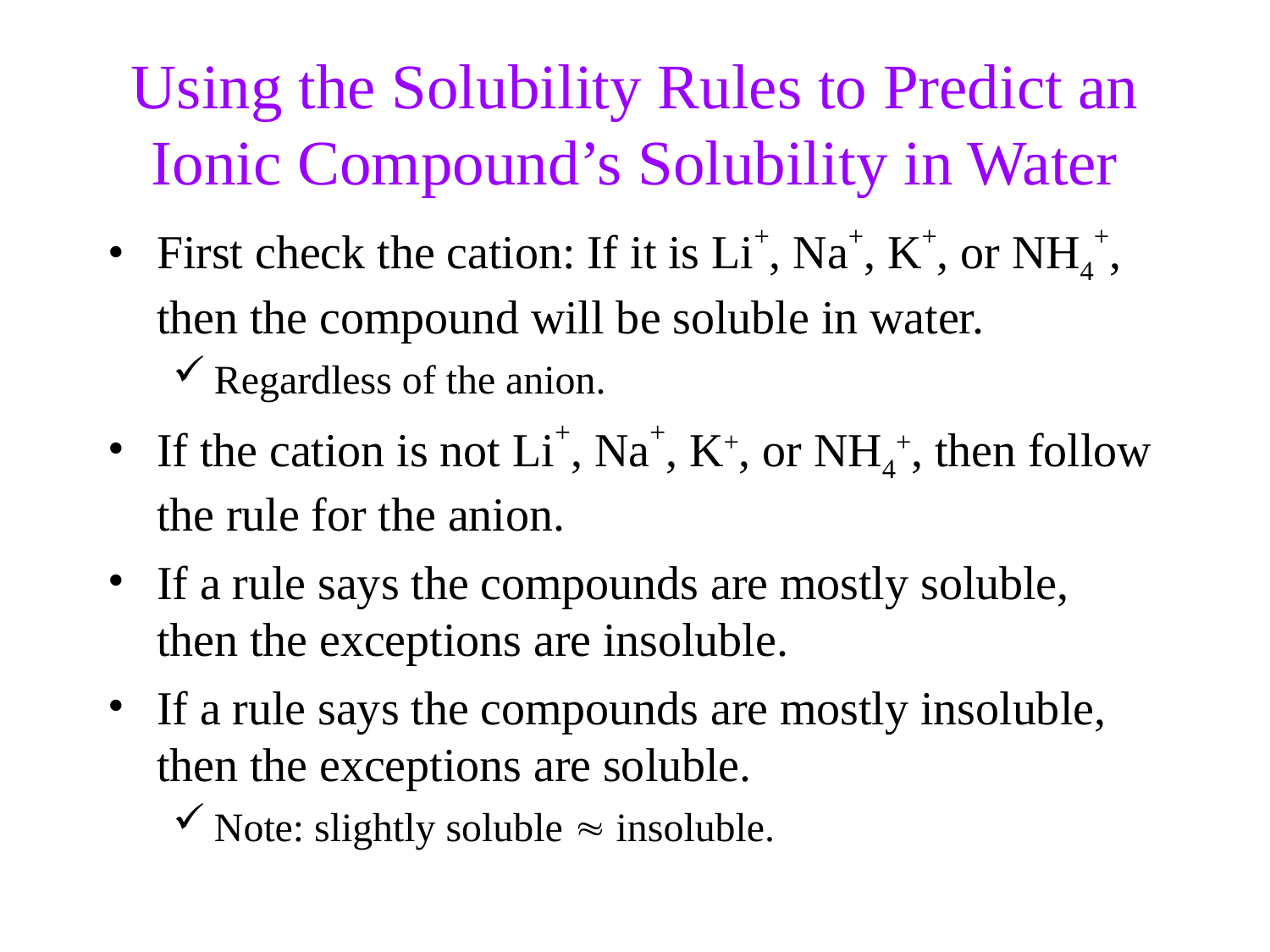

Using the Solubility Rules to Predict an Ionic Compound’s Solubility in Water
First check the cation: If it is Li+, Na+, K+, or NH4+, then the compound will be soluble in water.
Regardless of the anion.
If the cation is not Li+, Na+, K+, or NH4+, then follow the rule for the anion.
If a rule says the compounds are mostly soluble, then the exceptions are insoluble.
If a rule says the compounds are mostly insoluble, then the exceptions are soluble.
Note: slightly soluble ≈ insoluble.